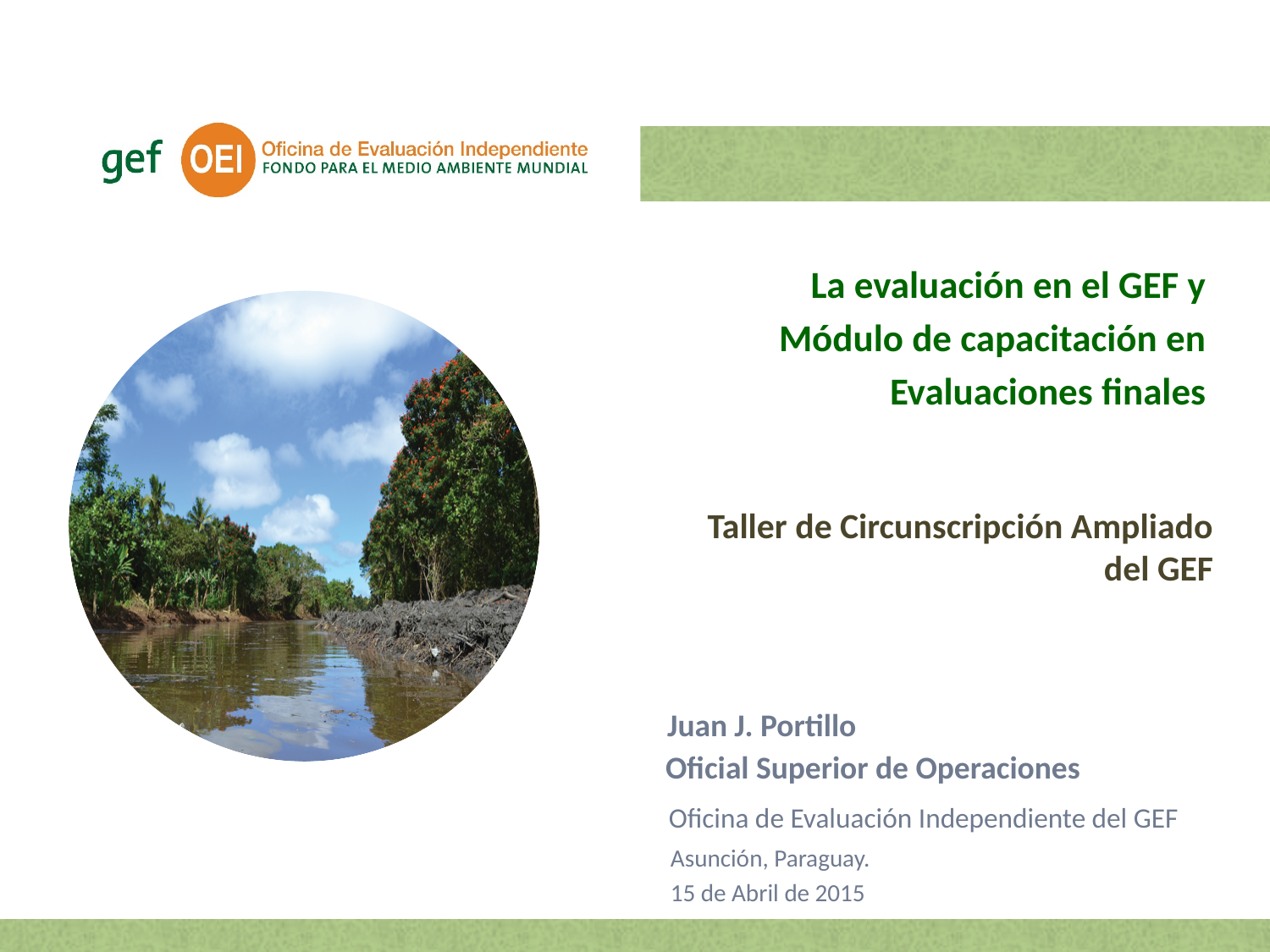

La evaluación en el GEF y
Módulo de capacitación en
Evaluaciones finales
Taller de Circunscripción Ampliado del GEF
Juan J. Portillo
Oficial Superior de Operaciones
Oficina de Evaluación Independiente del GEF

Asunción, Paraguay.
15 de Abril de 2015